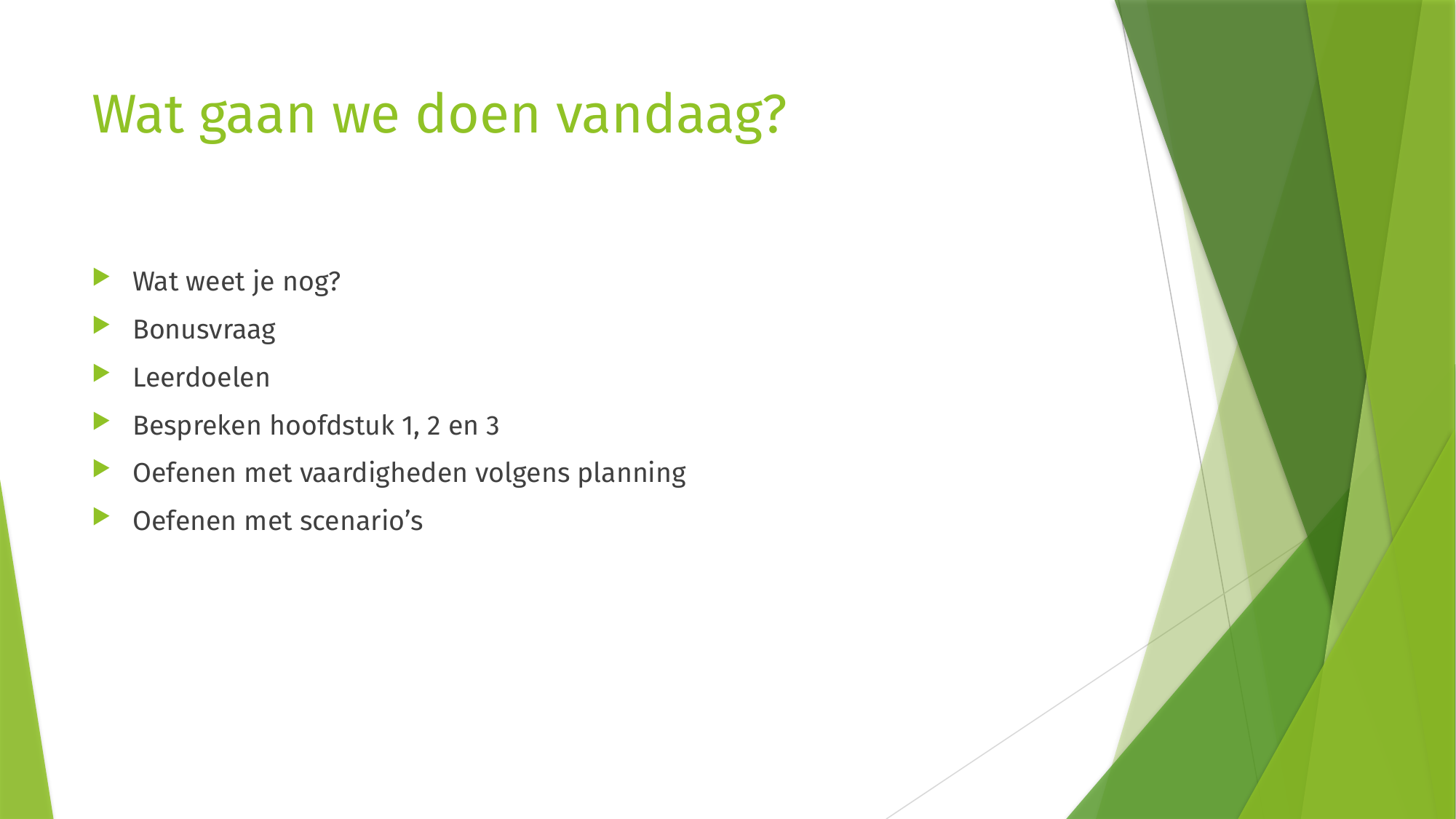

# Wat gaan we doen vandaag?
Wat weet je nog?
Bonusvraag
Leerdoelen
Bespreken hoofdstuk 1, 2 en 3
Oefenen met vaardigheden volgens planning
Oefenen met scenario’s